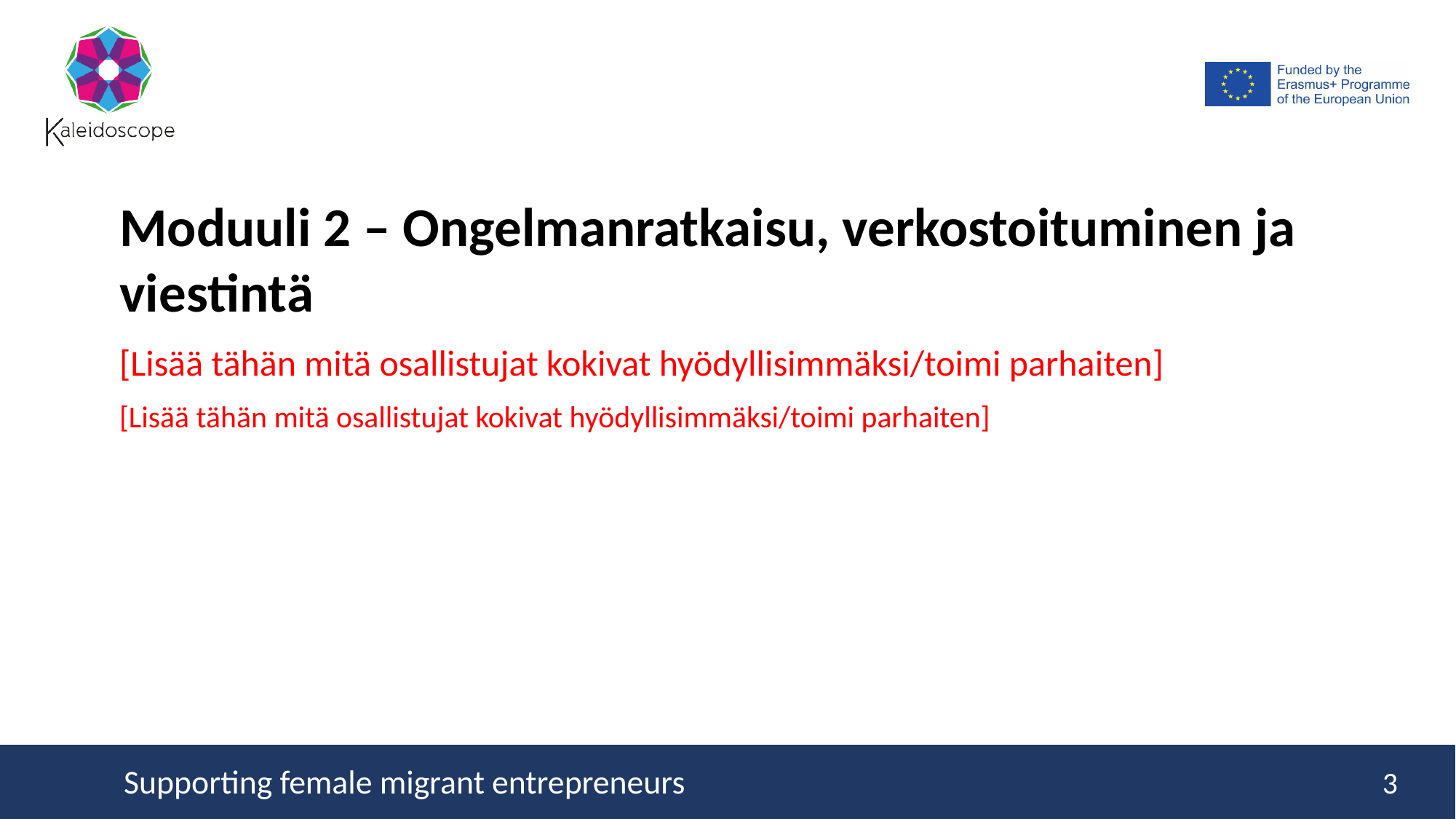

Moduuli 2 – Ongelmanratkaisu, verkostoituminen ja viestintä
[Lisää tähän mitä osallistujat kokivat hyödyllisimmäksi/toimi parhaiten]
[Lisää tähän mitä osallistujat kokivat hyödyllisimmäksi/toimi parhaiten]

3